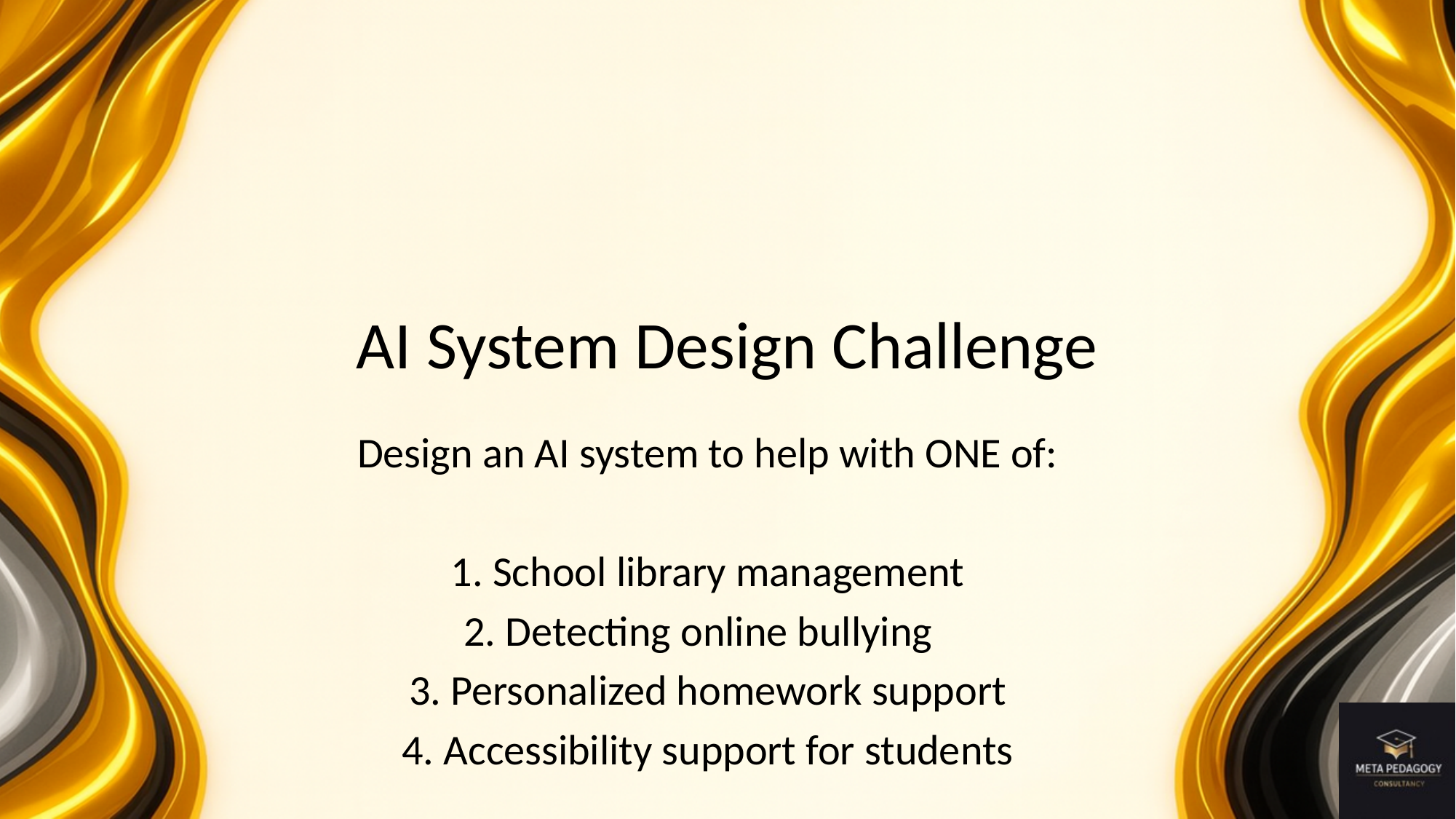

# AI System Design Challenge
Design an AI system to help with ONE of:

1. School library management
2. Detecting online bullying
3. Personalized homework support
4. Accessibility support for students